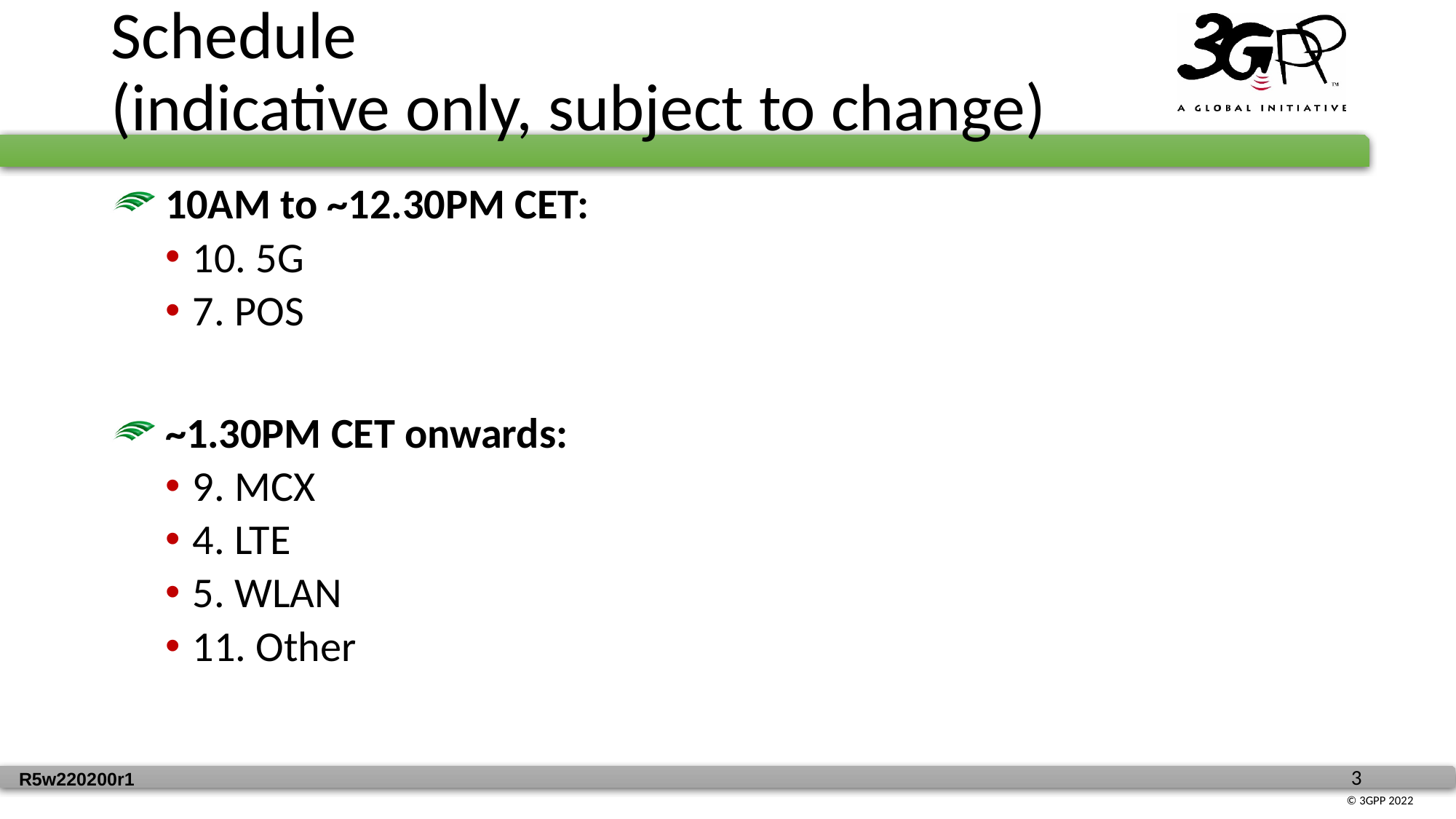

# Schedule (indicative only, subject to change)
 10AM to ~12.30PM CET:
10. 5G
7. POS

 ~1.30PM CET onwards:
9. MCX
4. LTE
5. WLAN
11. Other